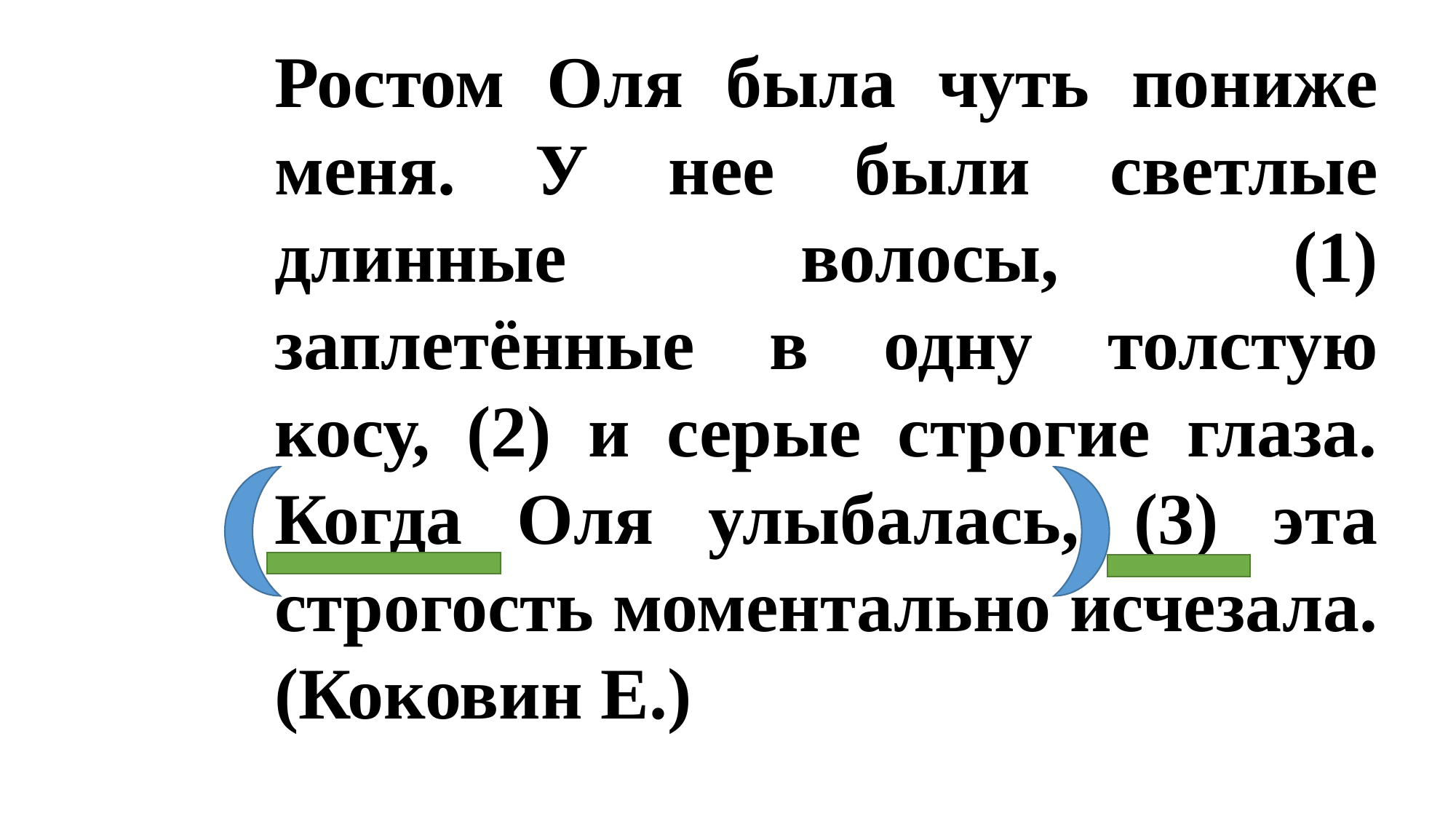

Ростом Оля была чуть пониже меня. У нее были светлые длинные волосы, (1) заплетённые в одну толстую косу, (2) и серые строгие глаза. Когда Оля улыбалась, (3) эта строгость моментально исчезала. (Коковин Е.)